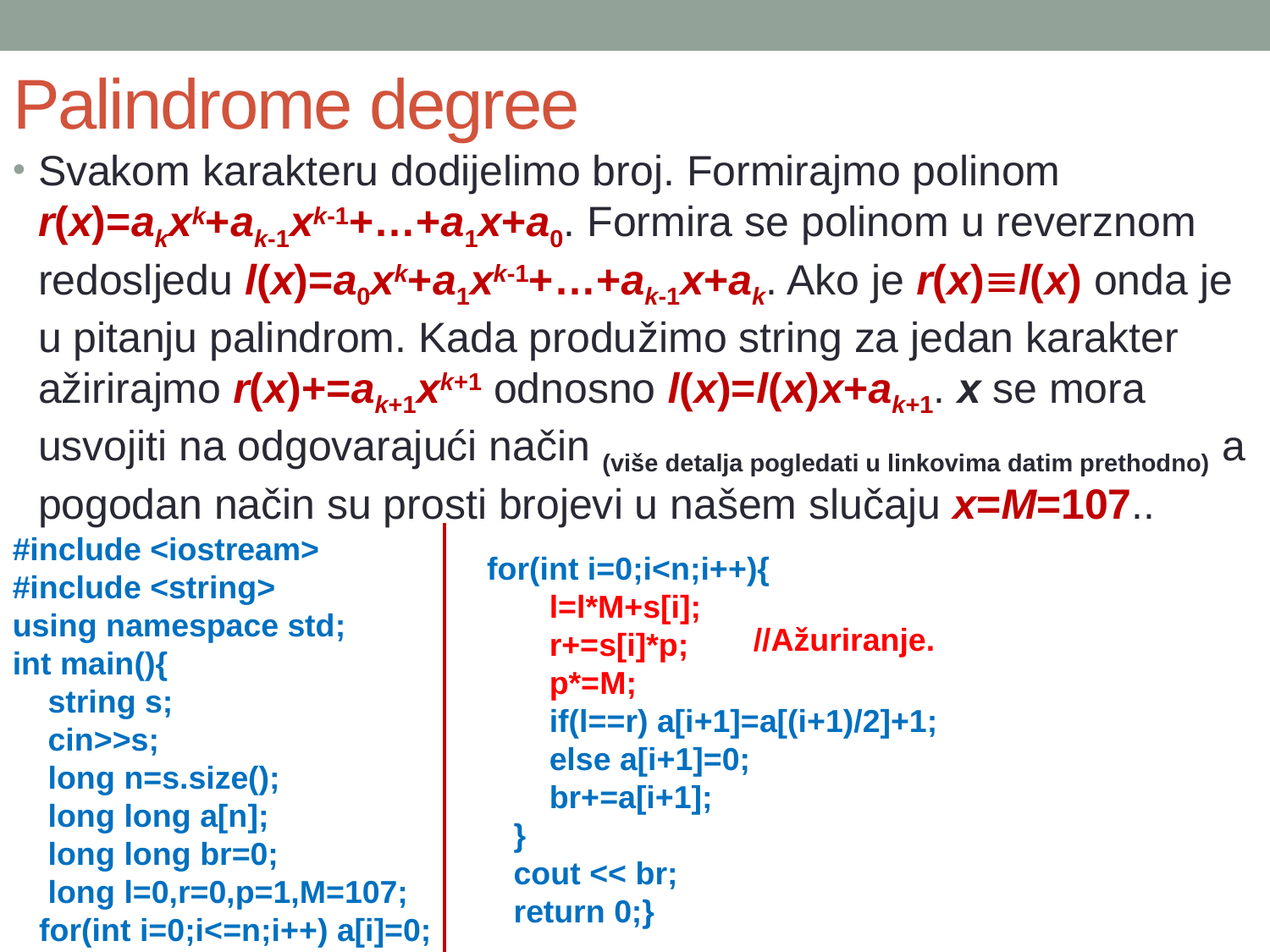

# Palindrome degree
Svakom karakteru dodijelimo broj. Formirajmo polinom r(x)=akxk+ak-1xk-1+…+a1x+a0. Formira se polinom u reverznom redosljedu l(x)=a0xk+a1xk-1+…+ak-1x+ak. Ako je r(x)≡l(x) onda je u pitanju palindrom. Kada produžimo string za jedan karakter ažirirajmo r(x)+=ak+1xk+1 odnosno l(x)=l(x)x+ak+1. x se mora usvojiti na odgovarajući način (više detalja pogledati u linkovima datim prethodno) a pogodan način su prosti brojevi u našem slučaju x=M=107..
#include <iostream>
#include <string>
using namespace std;
int main(){
    string s;
    cin>>s;
    long n=s.size();
    long long a[n];
    long long br=0;
    long l=0,r=0,p=1,M=107;
   for(int i=0;i<=n;i++) a[i]=0;
 for(int i=0;i<n;i++){
        l=l*M+s[i];
        r+=s[i]*p;
        p*=M;
        if(l==r) a[i+1]=a[(i+1)/2]+1;
        else a[i+1]=0;
        br+=a[i+1];
    }
    cout << br;
    return 0;}
//Ažuriranje.